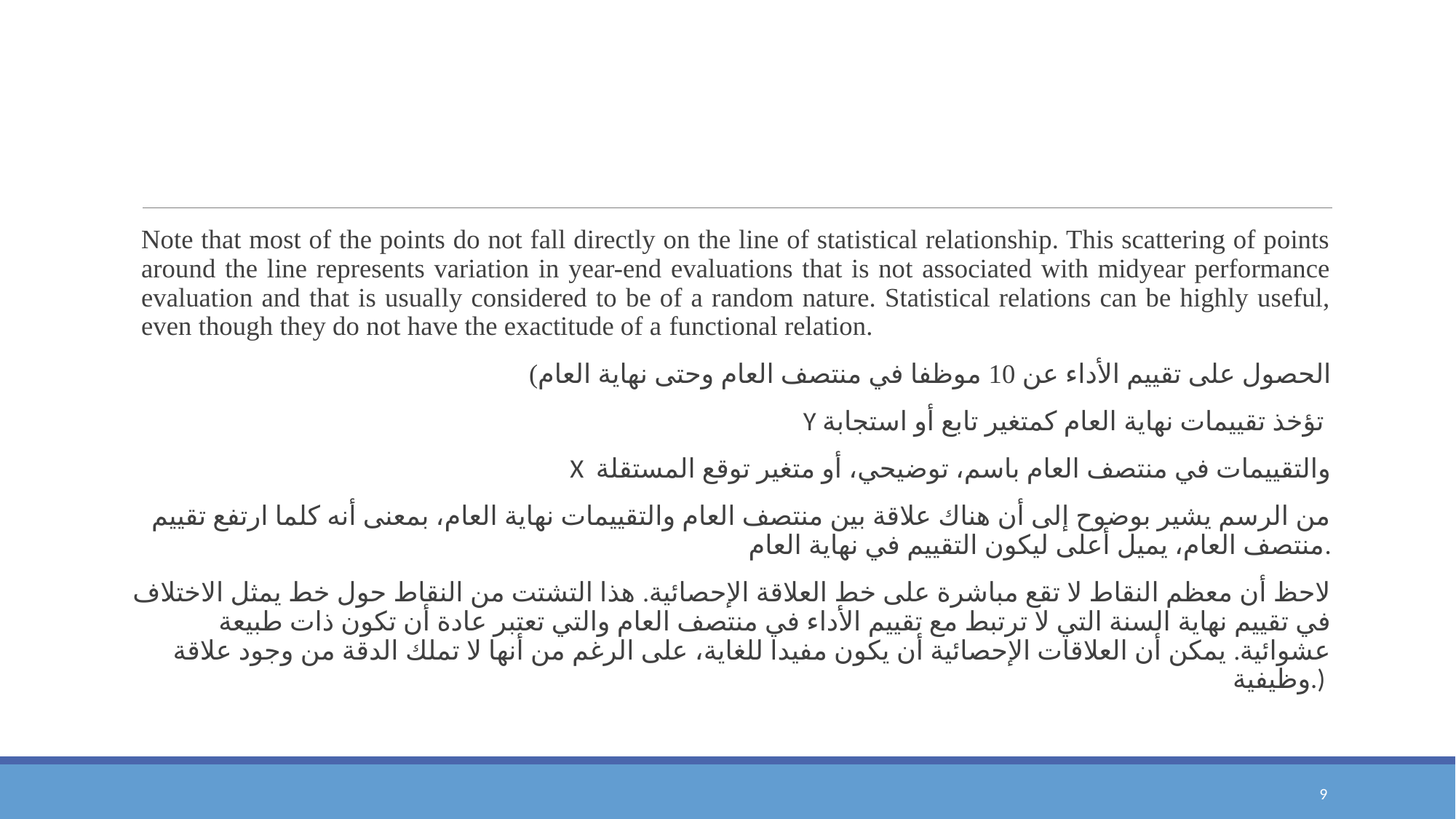

#
Note that most of the points do not fall directly on the line of statistical relationship. This scattering of points around the line represents variation in year-end evaluations that is not associated with midyear performance evaluation and that is usually considered to be of a random nature. Statistical relations can be highly useful, even though they do not have the exactitude of a functional relation.
(الحصول على تقييم الأداء عن 10 موظفا في منتصف العام وحتى نهاية العام
 Y تؤخذ تقييمات نهاية العام كمتغير تابع أو استجابة
X  والتقييمات في منتصف العام باسم، توضيحي، أو متغير توقع المستقلة
من الرسم يشير بوضوح إلى أن هناك علاقة بين منتصف العام والتقييمات نهاية العام، بمعنى أنه كلما ارتفع تقييم منتصف العام، يميل أعلى ليكون التقييم في نهاية العام.
لاحظ أن معظم النقاط لا تقع مباشرة على خط العلاقة الإحصائية. هذا التشتت من النقاط حول خط يمثل الاختلاف في تقييم نهاية السنة التي لا ترتبط مع تقييم الأداء في منتصف العام والتي تعتبر عادة أن تكون ذات طبيعة عشوائية. يمكن أن العلاقات الإحصائية أن يكون مفيدا للغاية، على الرغم من أنها لا تملك الدقة من وجود علاقة وظيفية.)
9